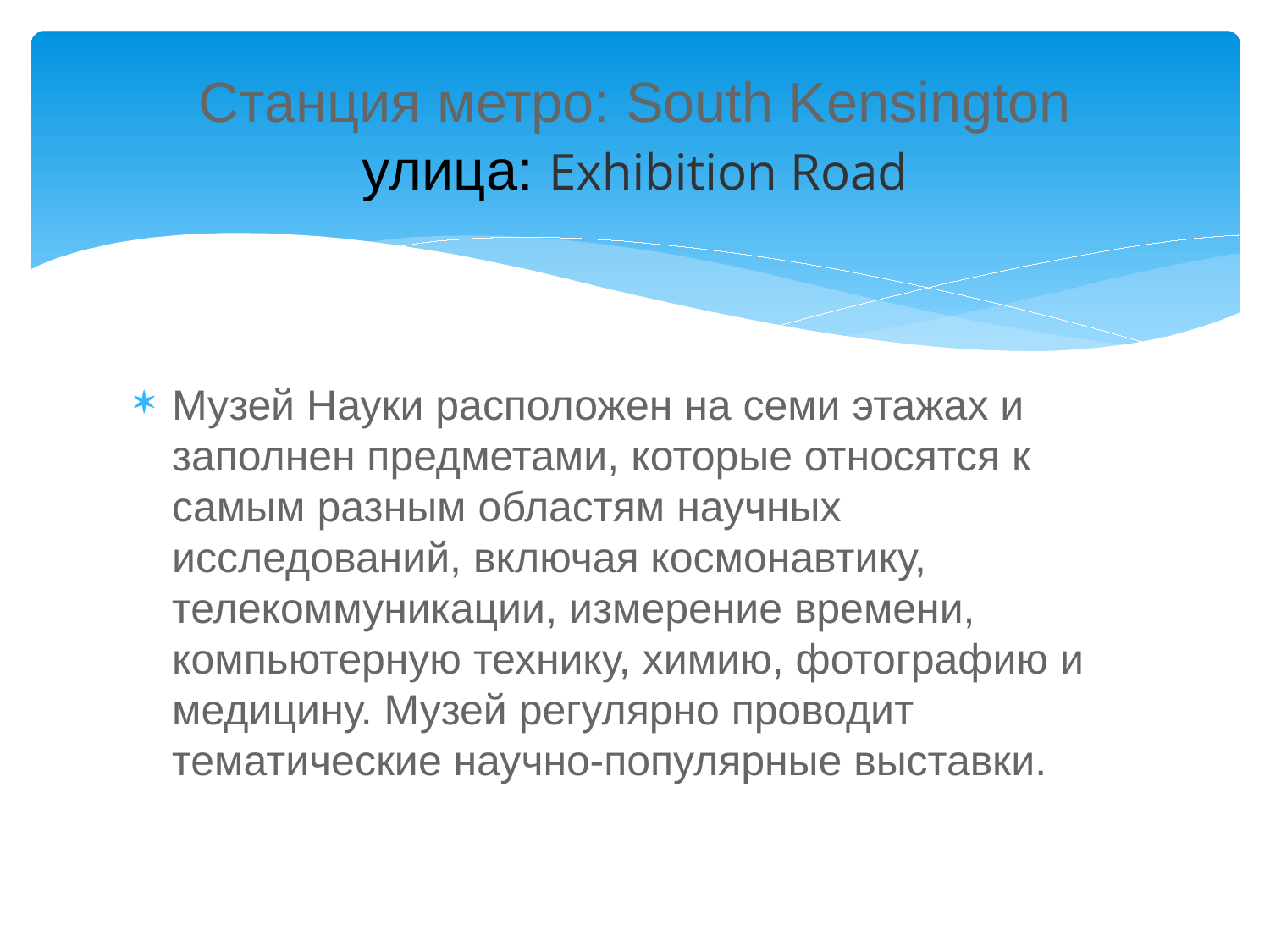

# Станция метро: South Kensington улица: Exhibition Road
Музей Науки расположен на семи этажах и заполнен предметами, которые относятся к самым разным областям научных исследований, включая космонавтику, телекоммуникации, измерение времени, компьютерную технику, химию, фотографию и медицину. Музей регулярно проводит тематические научно-популярные выставки.